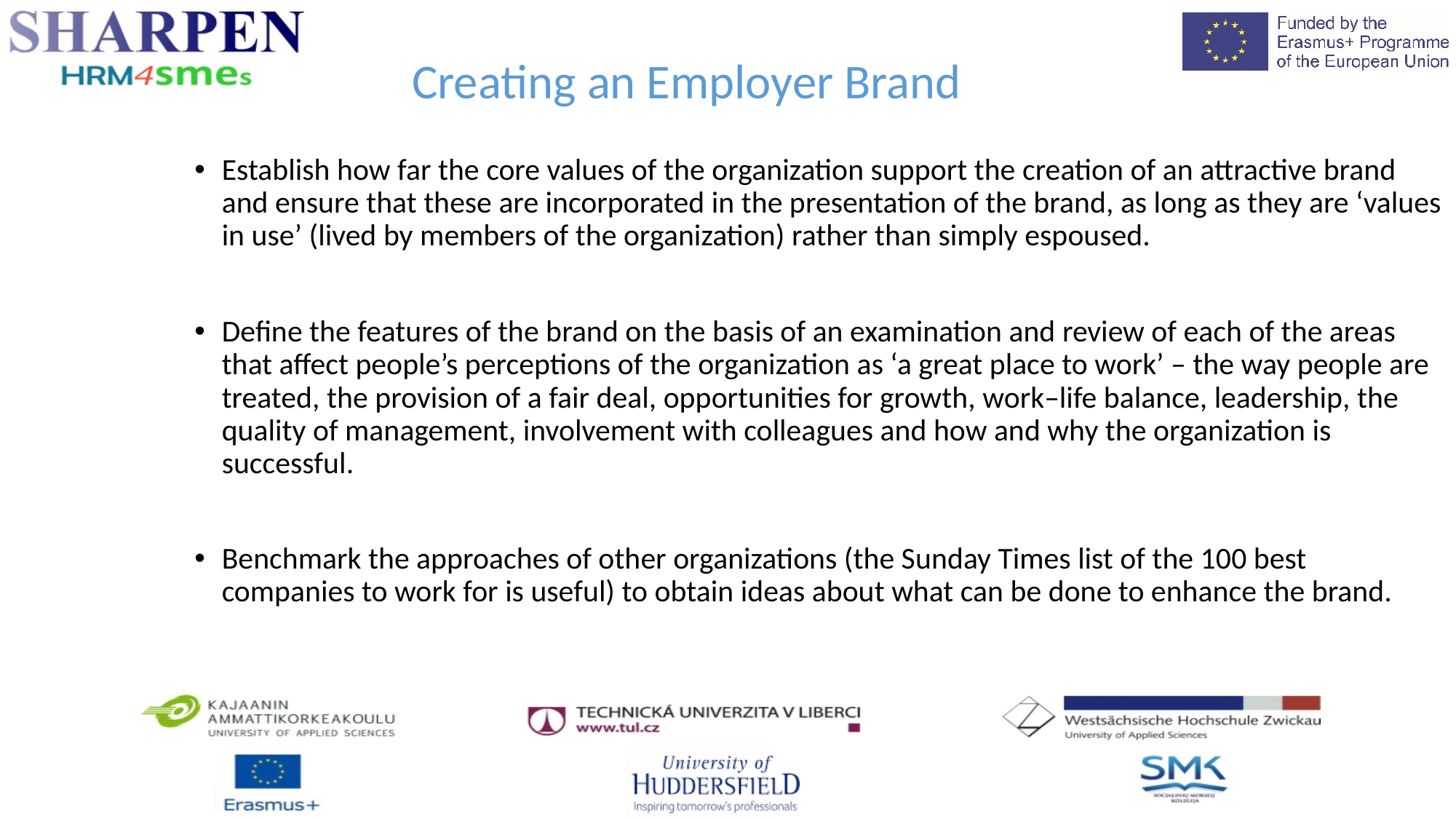

Establish how far the core values of the organization support the creation of an attractive brand and ensure that these are incorporated in the presentation of the brand, as long as they are ‘values in use’ (lived by members of the organization) rather than simply espoused.

Define the features of the brand on the basis of an examination and review of each of the areas that affect people’s perceptions of the organization as ‘a great place to work’ – the way people are treated, the provision of a fair deal, opportunities for growth, work–life balance, leadership, the quality of management, involvement with colleagues and how and why the organization is successful.

Benchmark the approaches of other organizations (the Sunday Times list of the 100 best companies to work for is useful) to obtain ideas about what can be done to enhance the brand.

# Creating an Employer Brand